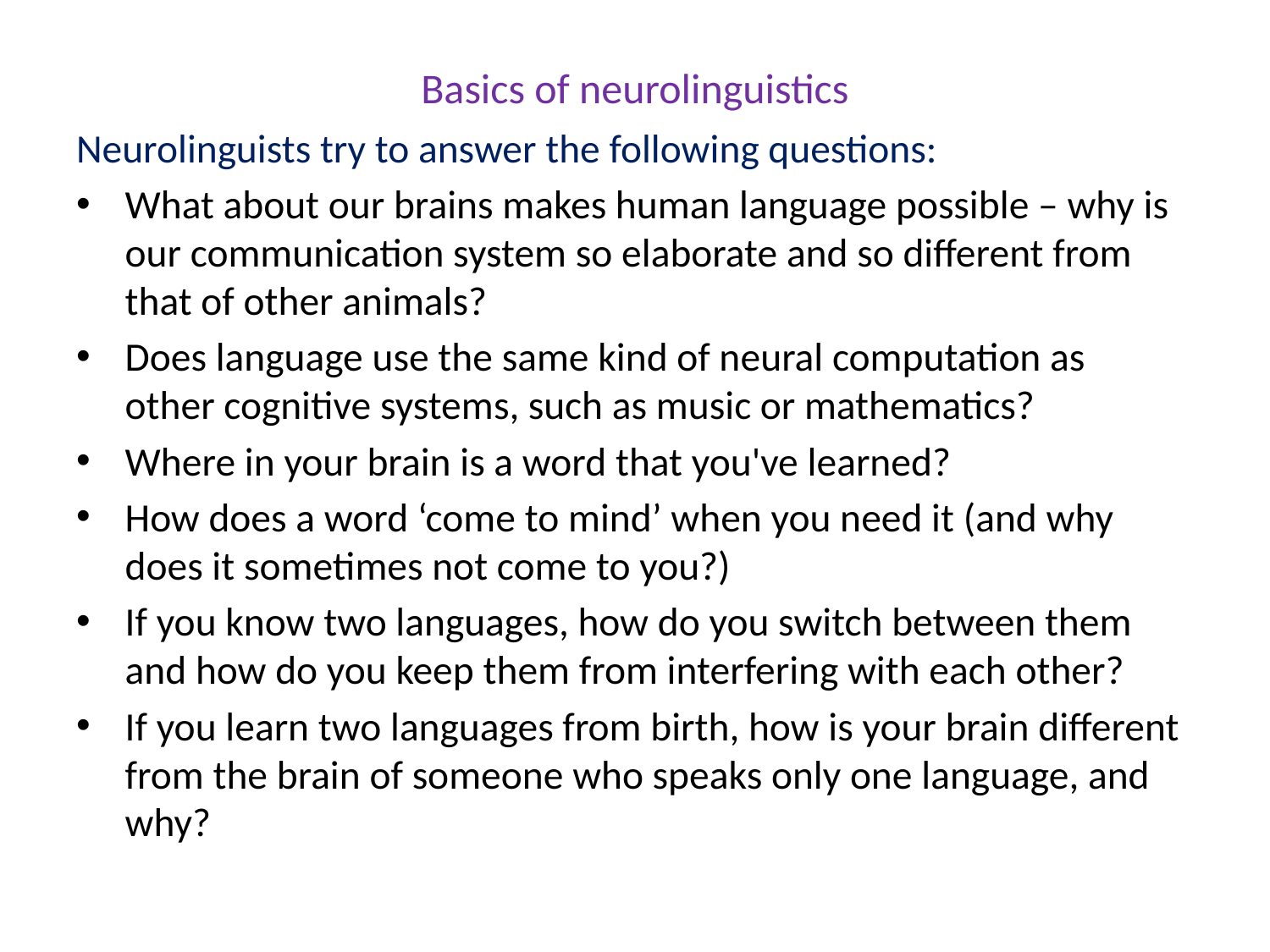

# Basics of neurolinguistics
Neurolinguists try to answer the following questions:
What about our brains makes human language possible – why is our communication system so elaborate and so different from that of other animals?
Does language use the same kind of neural computation as other cognitive systems, such as music or mathematics?
Where in your brain is a word that you've learned?
How does a word ‘come to mind’ when you need it (and why does it sometimes not come to you?)
If you know two languages, how do you switch between them and how do you keep them from interfering with each other?
If you learn two languages from birth, how is your brain different from the brain of someone who speaks only one language, and why?